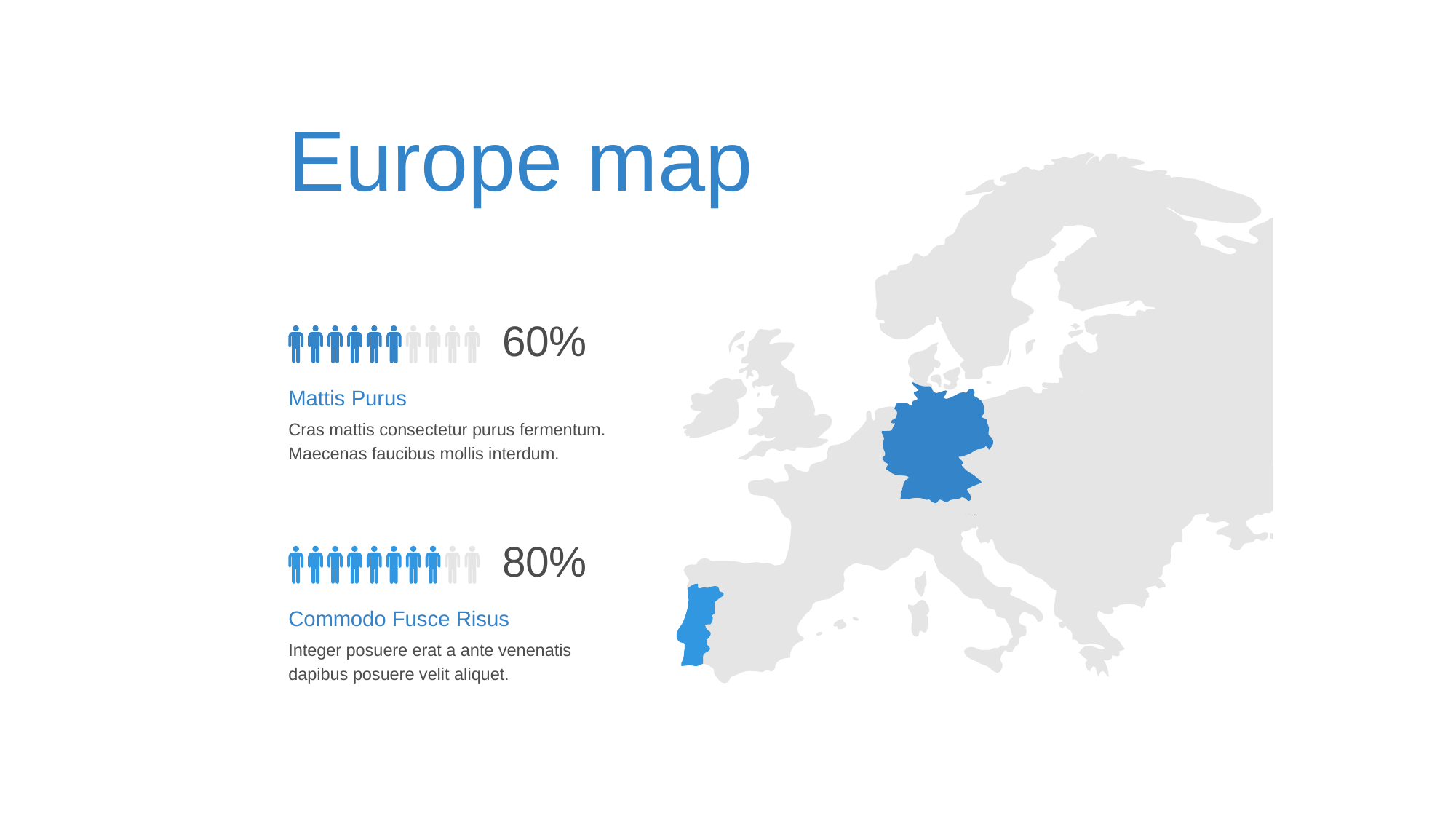

Europe map
60%

Mattis Purus
Cras mattis consectetur purus fermentum. Maecenas faucibus mollis interdum.
80%

Commodo Fusce Risus
Integer posuere erat a ante venenatis dapibus posuere velit aliquet.